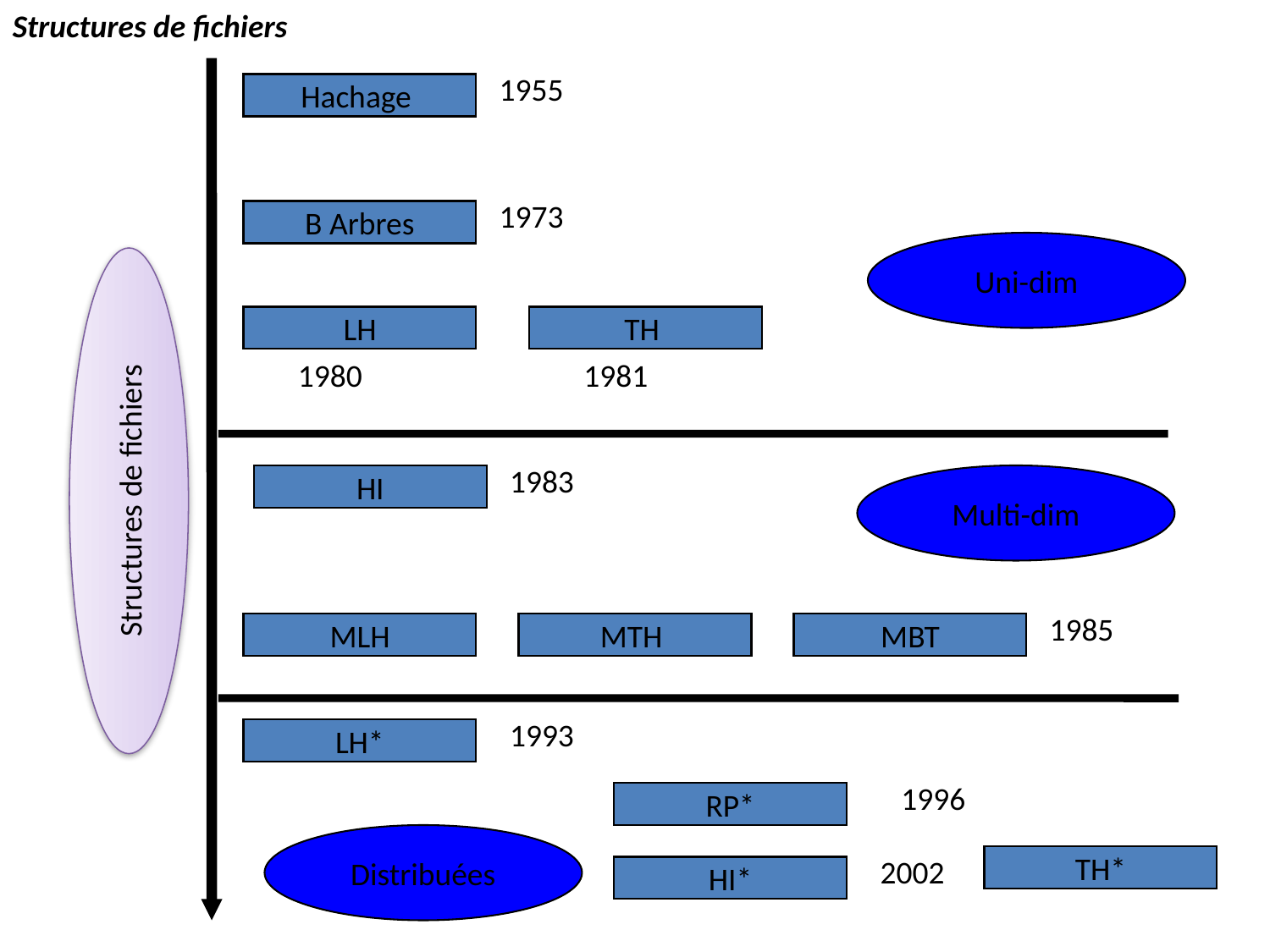

Structures de fichiers

1955
Hachage
1973
B Arbres
Uni-dim
LH
TH
1980
1981

Structures de fichiers
1983
HI
Multi-dim
1985
MLH
MTH
MBT

1993
LH*
1996
RP*
Distribuées
2002
TH*
HI*